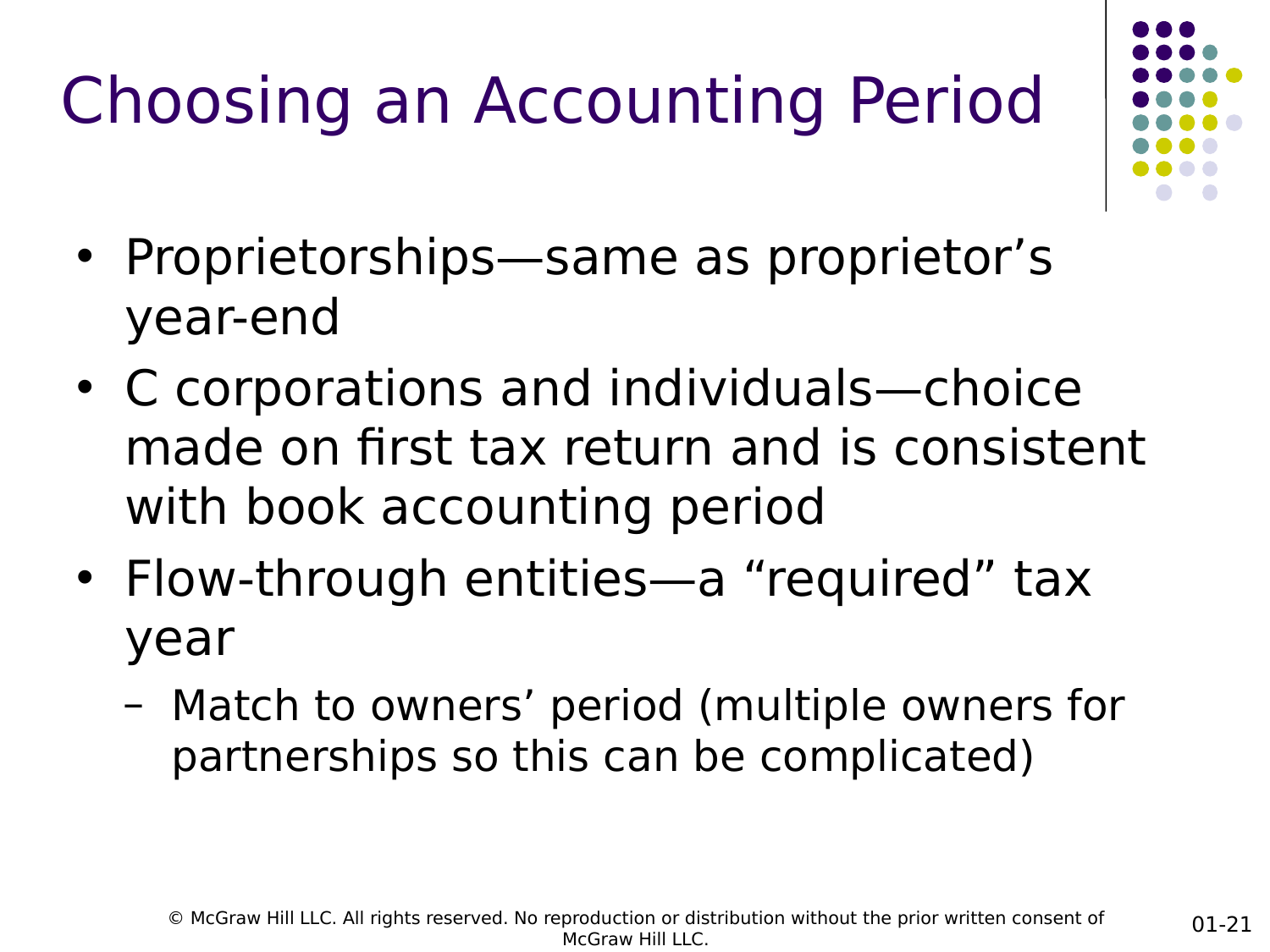

# Choosing an Accounting Period
Proprietorships—same as proprietor’s year-end
C corporations and individuals—choice made on first tax return and is consistent with book accounting period
Flow-through entities—a “required” tax year
Match to owners’ period (multiple owners for partnerships so this can be complicated)
01-21